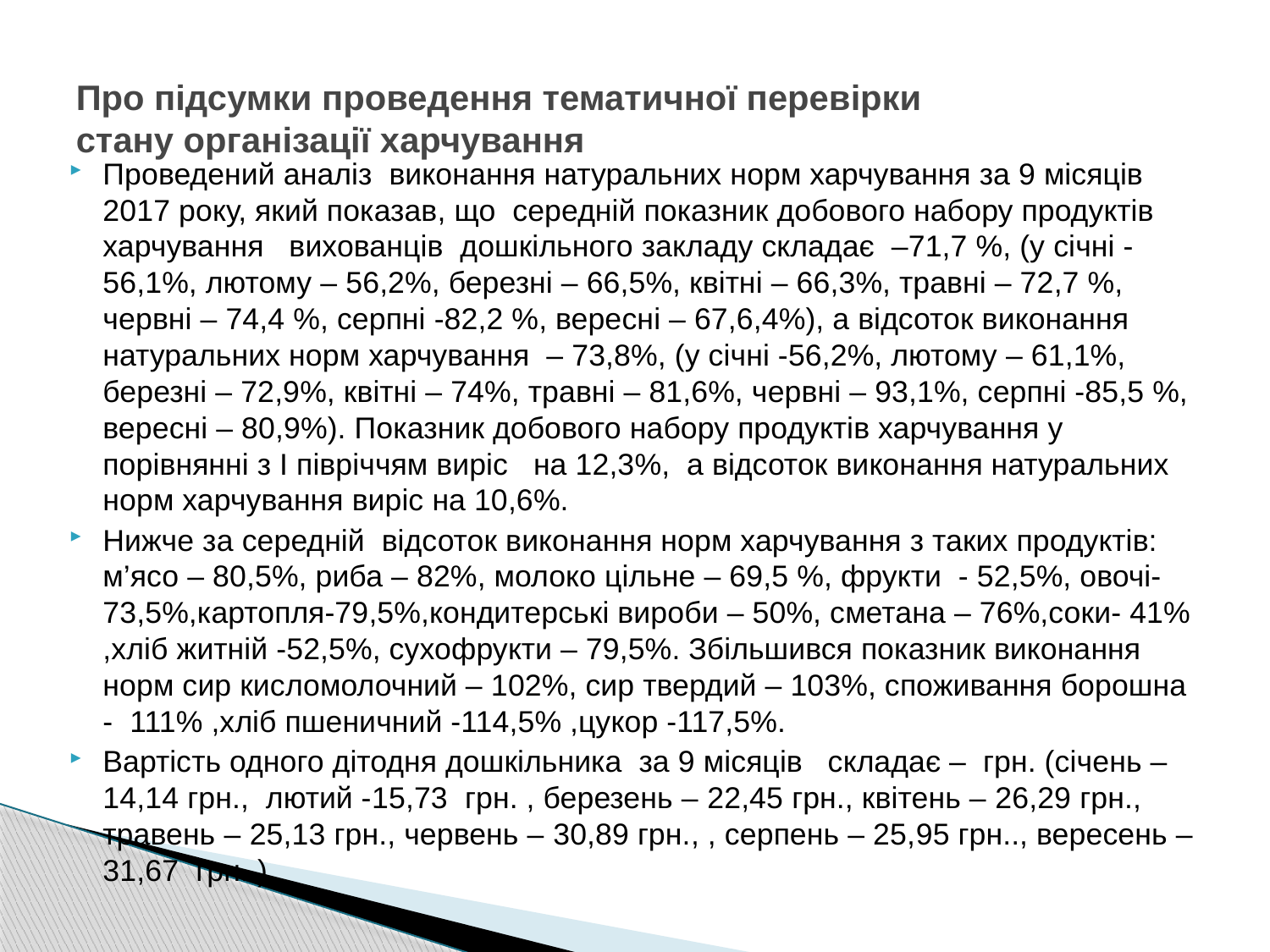

# Про підсумки проведення тематичної перевірки стану організації харчування
Проведений аналіз  виконання натуральних норм харчування за 9 місяців   2017 року, який показав, що  середній показник добового набору продуктів харчування   вихованців  дошкільного закладу складає  –71,7 %, (у січні -56,1%, лютому – 56,2%, березні – 66,5%, квітні – 66,3%, травні – 72,7 %, червні – 74,4 %, серпні -82,2 %, вересні – 67,6,4%), а відсоток виконання натуральних норм харчування  – 73,8%, (у січні -56,2%, лютому – 61,1%, березні – 72,9%, квітні – 74%, травні – 81,6%, червні – 93,1%, серпні -85,5 %, вересні – 80,9%). Показник добового набору продуктів харчування у порівнянні з І півріччям виріс   на 12,3%,  а відсоток виконання натуральних норм харчування виріс на 10,6%.
Нижче за середній  відсоток виконання норм харчування з таких продуктів: м’ясо – 80,5%, риба – 82%, молоко цільне – 69,5 %, фрукти  - 52,5%, овочі-73,5%,картопля-79,5%,кондитерські вироби – 50%, сметана – 76%,соки- 41% ,хліб житній -52,5%, сухофрукти – 79,5%. Збільшився показник виконання норм сир кисломолочний – 102%, сир твердий – 103%, споживання борошна -  111% ,хліб пшеничний -114,5% ,цукор -117,5%.
Вартість одного дітодня дошкільника  за 9 місяців   складає –  грн. (січень – 14,14 грн.,  лютий -15,73  грн. , березень – 22,45 грн., квітень – 26,29 грн., травень – 25,13 грн., червень – 30,89 грн., , серпень – 25,95 грн.., вересень –31,67  грн..).